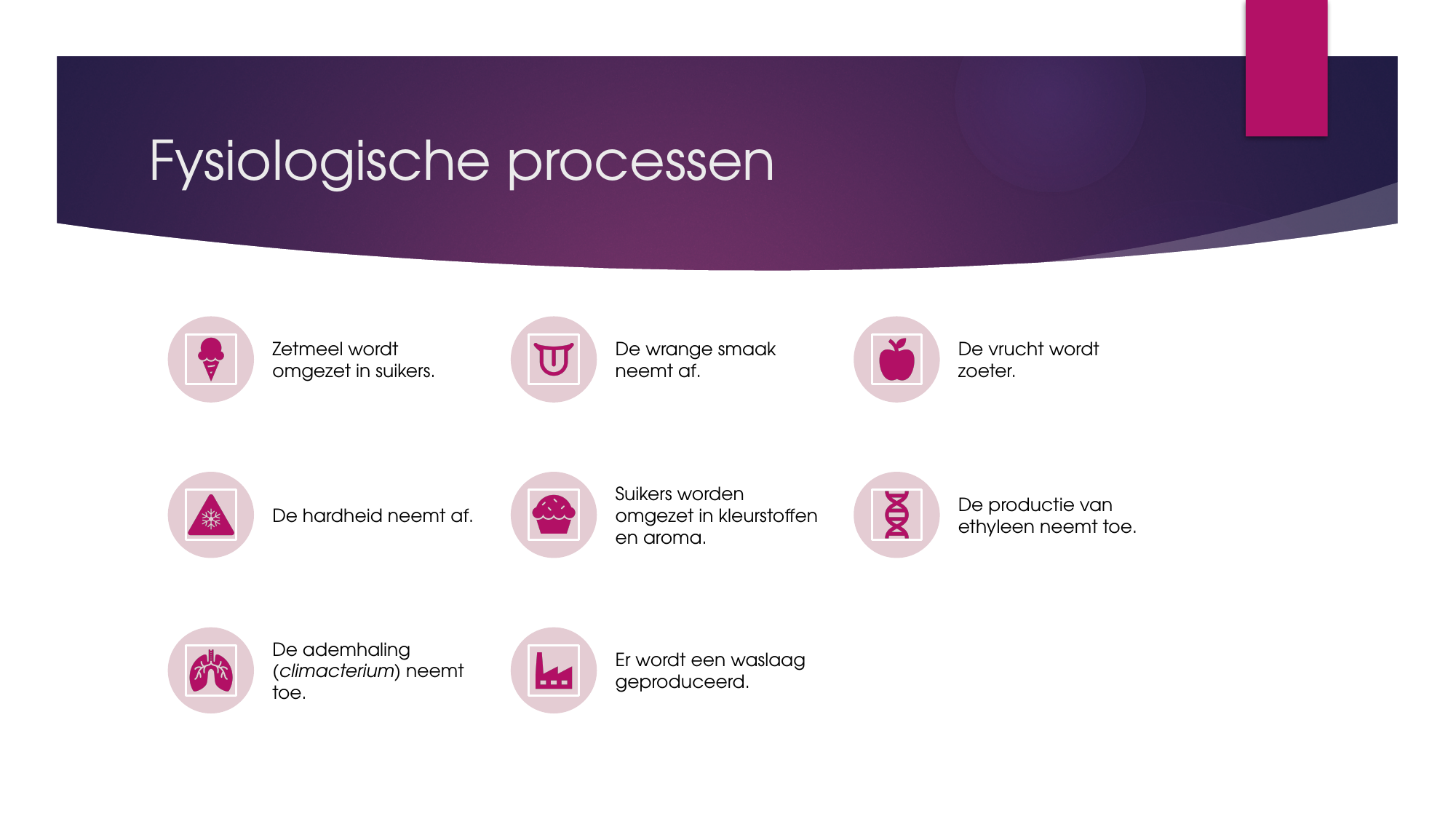

# Fysiologische processen
Zetmeel wordt omgezet in suikers.
De wrange smaak neemt af.
De vrucht wordt zoeter.
De hardheid neemt af.
Suikers worden omgezet in kleurstoffen en aroma.
De productie van ethyleen neemt toe.
De ademhaling (climacterium) neemt toe.
Er wordt een waslaag geproduceerd.